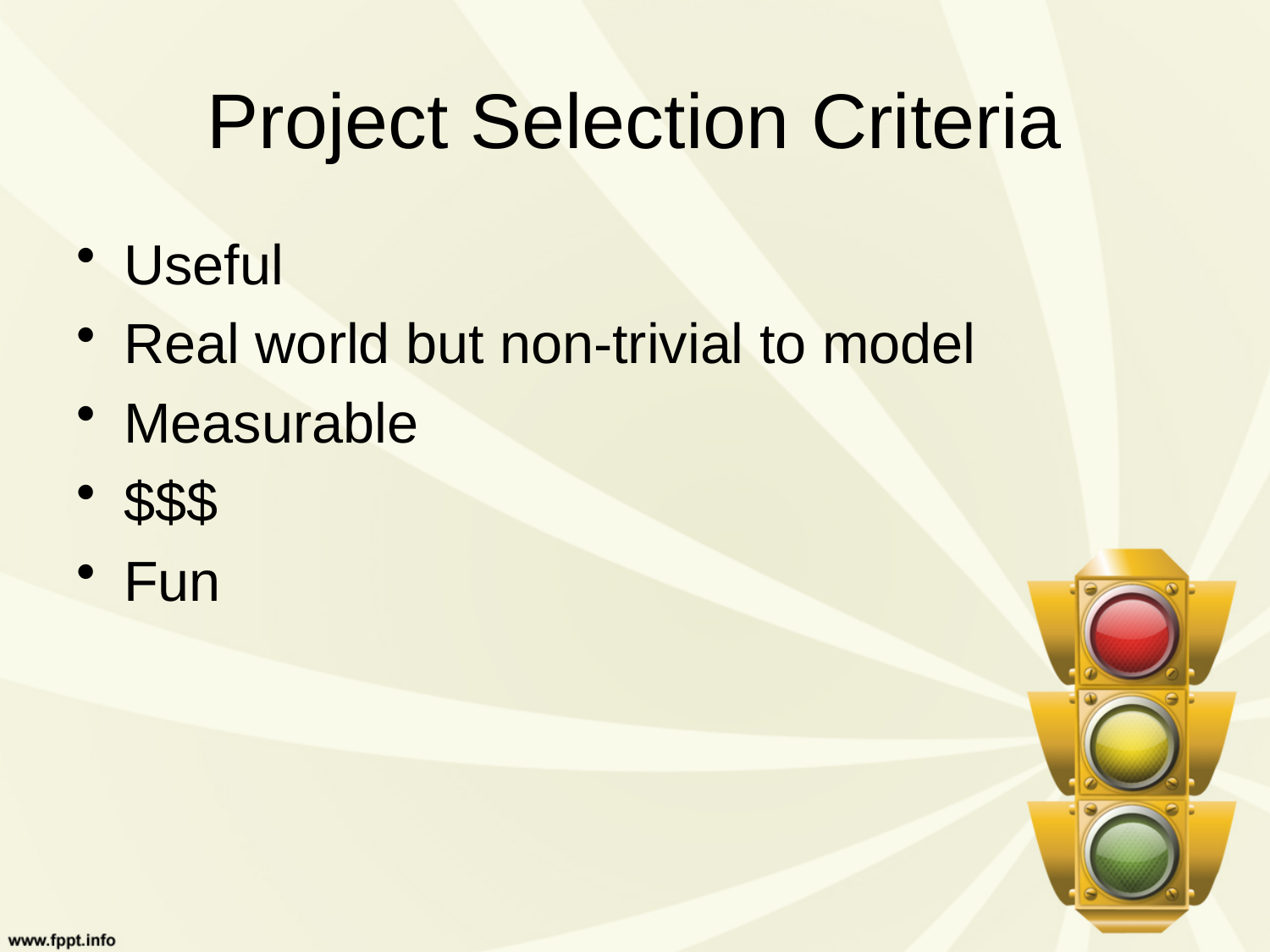

# Project Selection Criteria
Useful
Real world but non-trivial to model
Measurable
$$$
Fun